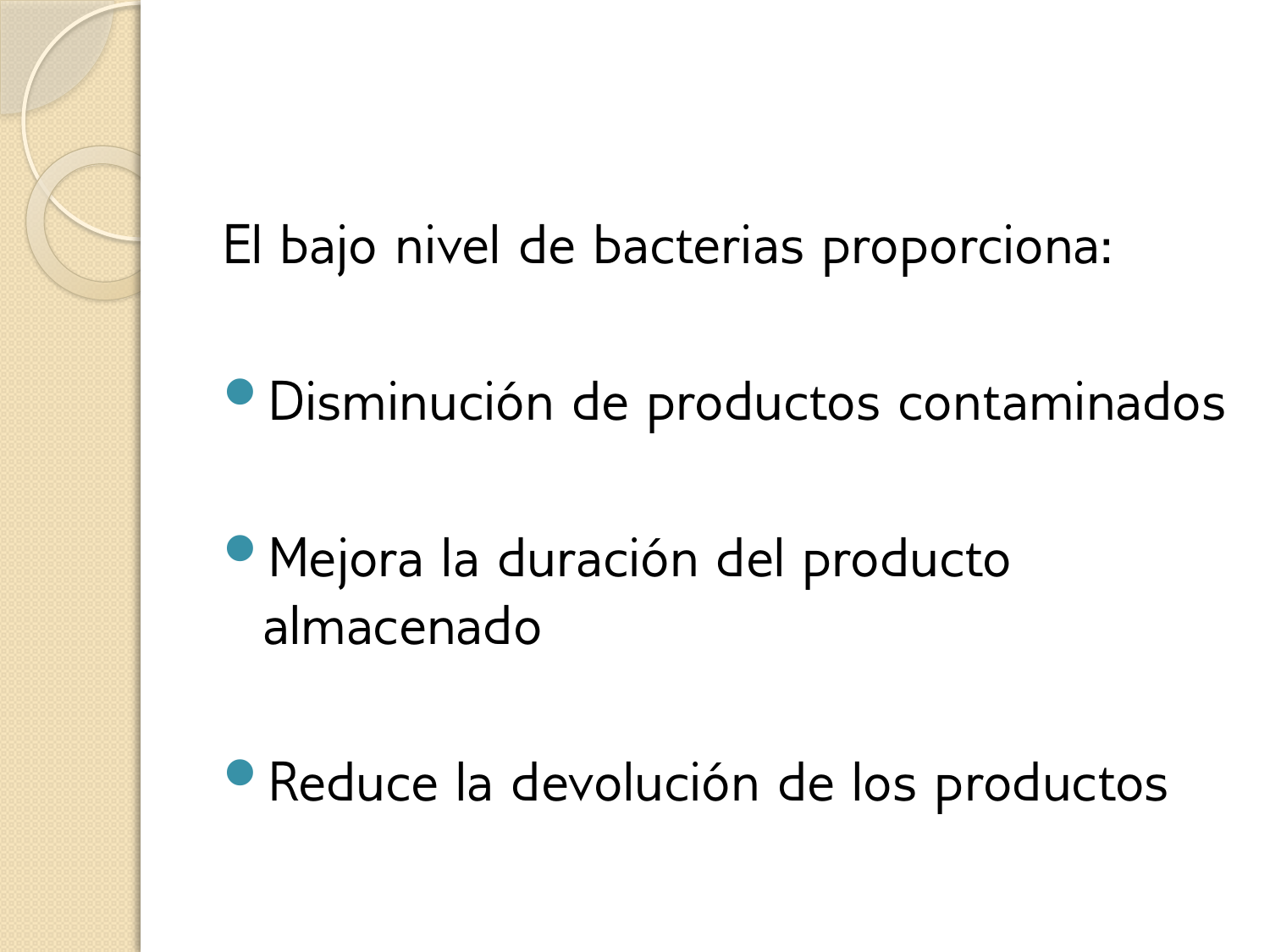

#
El bajo nivel de bacterias proporciona:

Disminución de productos contaminados

Mejora la duración del producto almacenado

Reduce la devolución de los productos